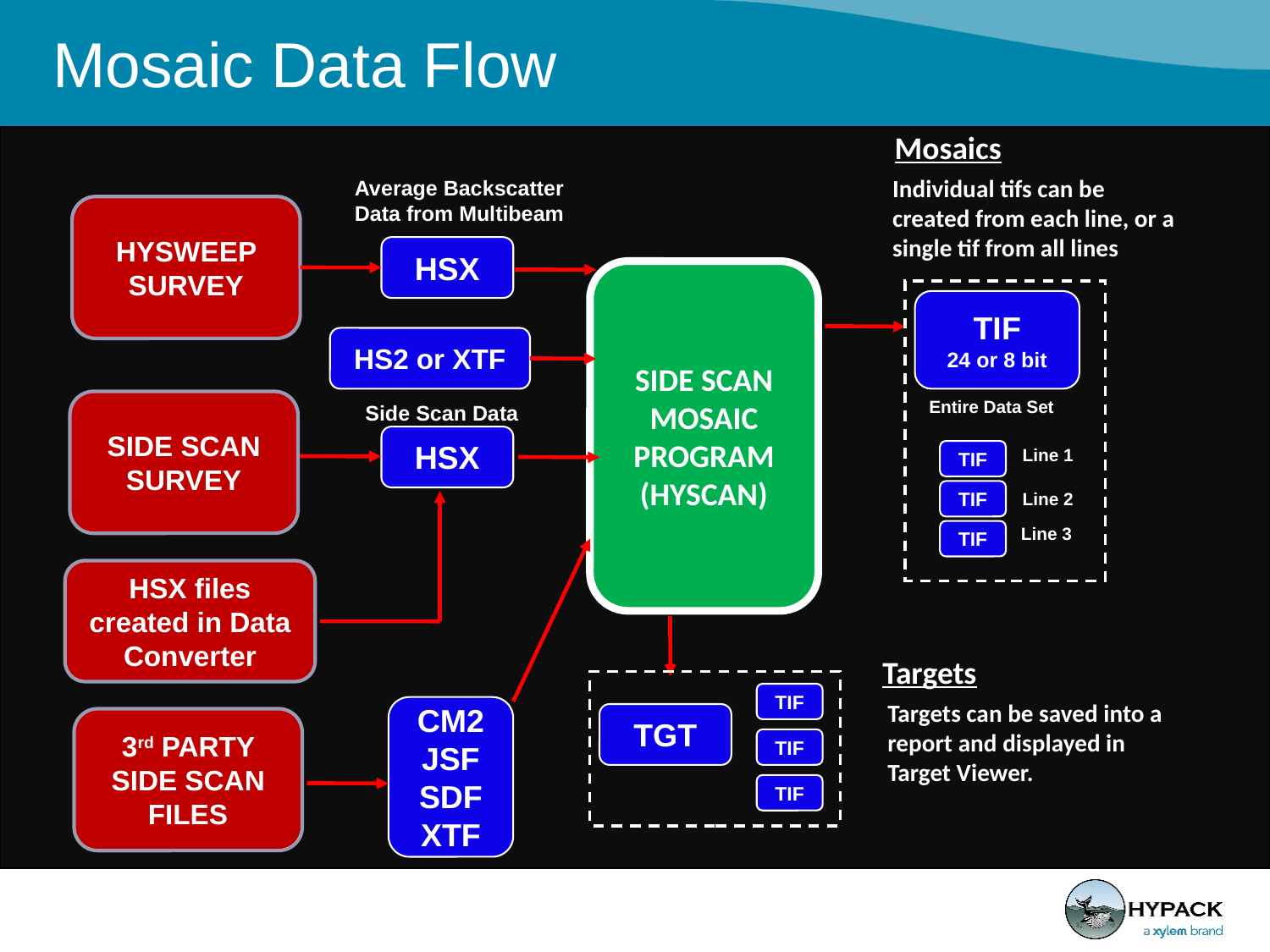

Mosaic Data Flow
Mosaics

Individual tifs can be created from each line, or a single tif from all lines
Average Backscatter Data from Multibeam
HYSWEEP SURVEY
HSX
SIDE SCAN MOSAIC PROGRAM
(HYSCAN)

TIF
24 or 8 bit
HS2 or XTF
Entire Data Set
SIDE SCAN
SURVEY
Side Scan Data
HSX
Line 1
TIF
TIF
Line 2

Line 3
TIF
HSX files created in Data Converter

Targets

TIF
Targets can be saved into a report and displayed in Target Viewer.

CM2
JSF
SDF
XTF
TGT
3rd PARTY SIDE SCAN
FILES
TIF
TIF